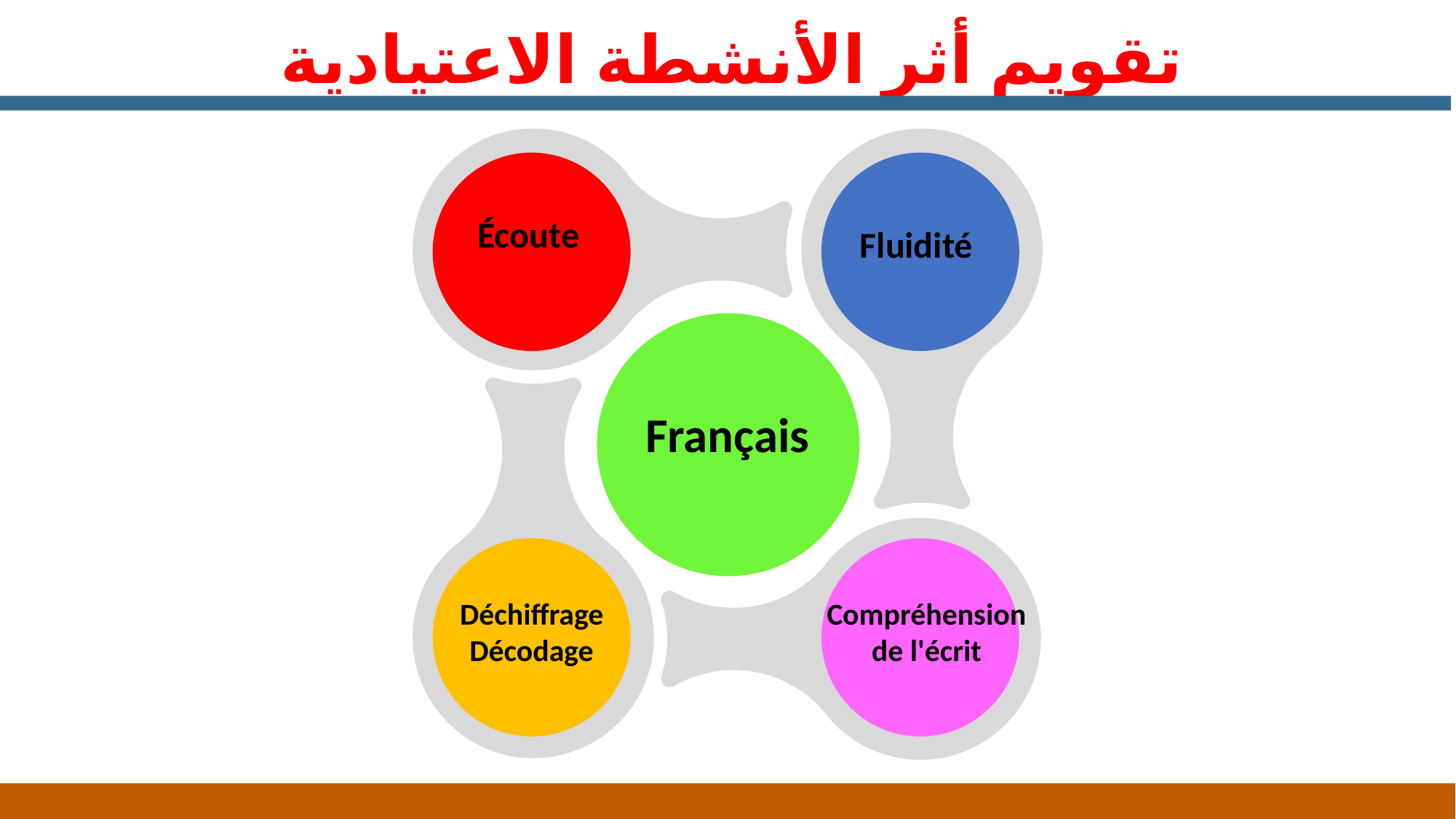

تقويم أثر الأنشطة الاعتيادية

Écoute
Fluidité
Français
Déchiffrage
Décodage
Compréhension de l'écrit